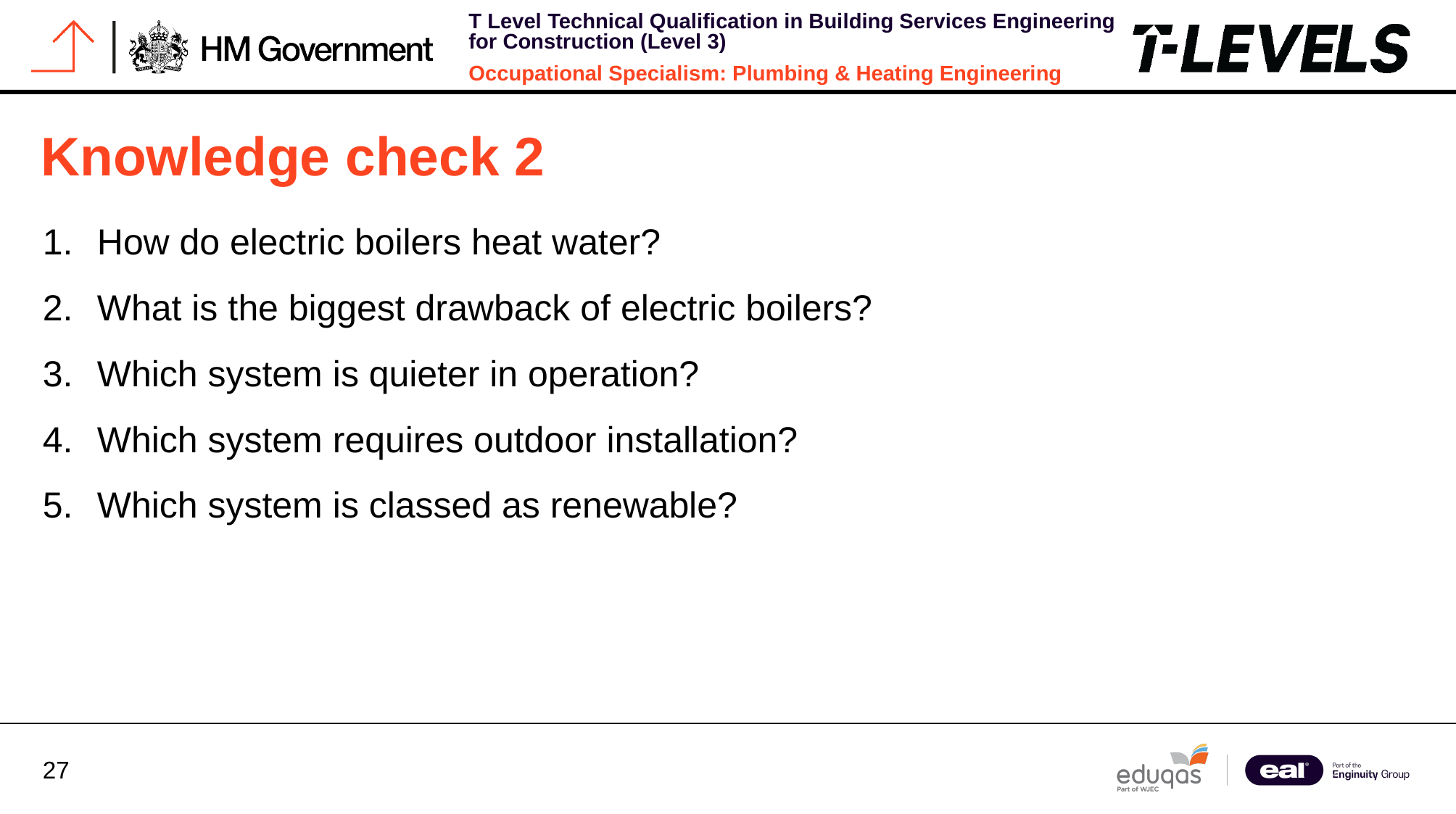

# Knowledge check 2
How do electric boilers heat water?
What is the biggest drawback of electric boilers?
Which system is quieter in operation?
Which system requires outdoor installation?
Which system is classed as renewable?